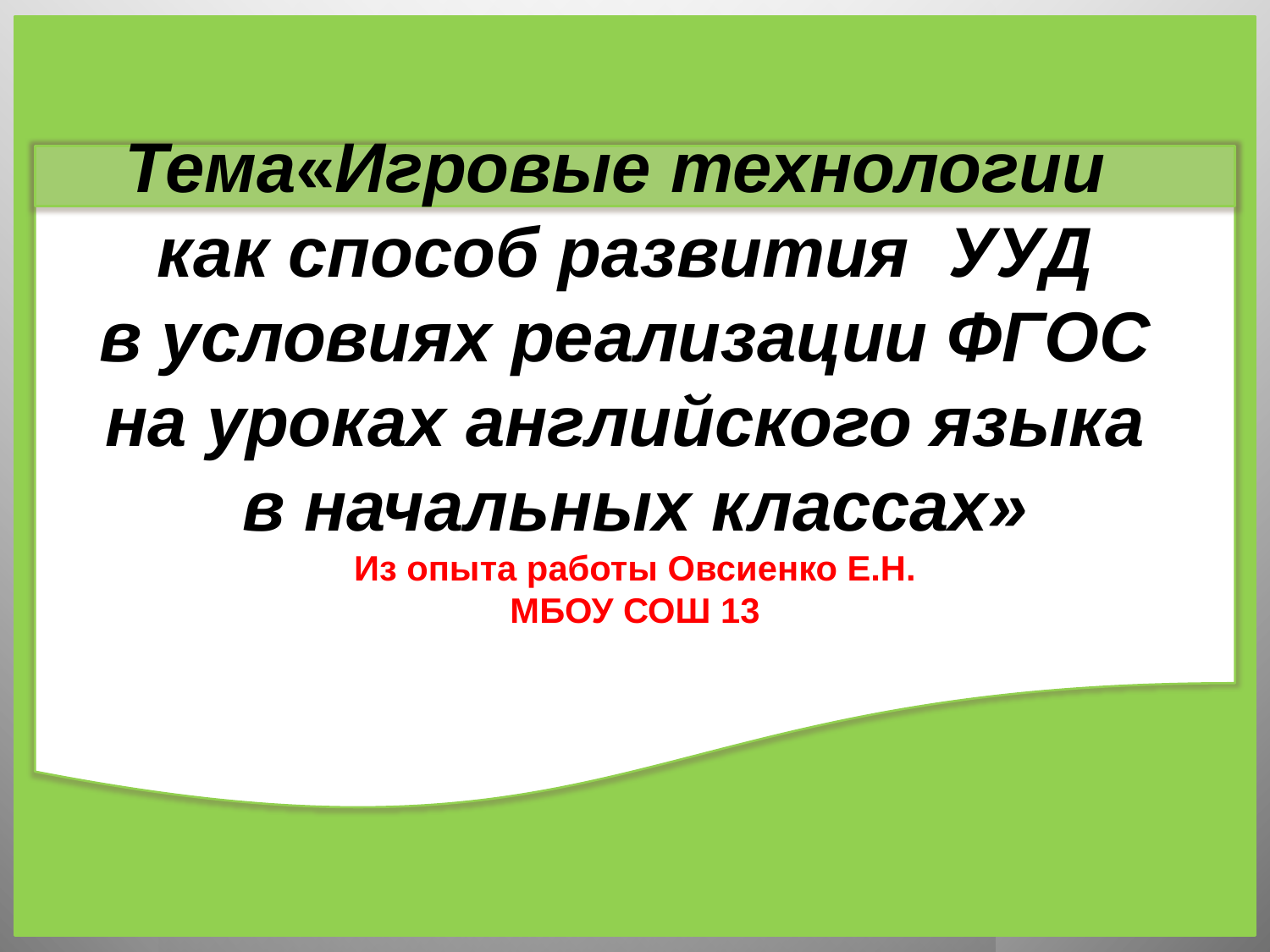

Тема«Игровые технологии
как способ развития  УУД
в условиях реализации ФГОС
на уроках английского языка
в начальных классах»
Из опыта работы Овсиенко Е.Н.
МБОУ СОШ 13